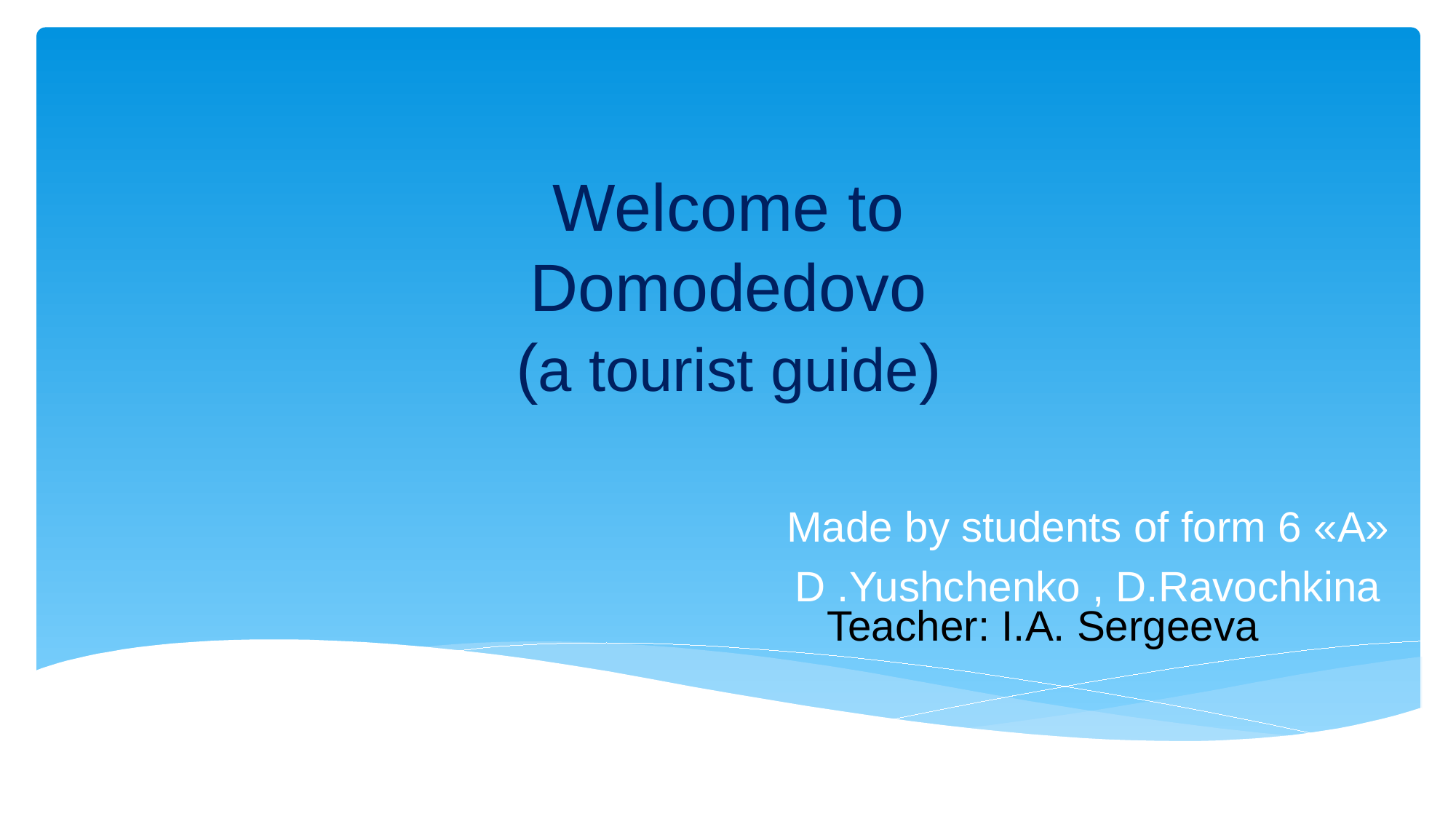

# Welcome to Domodedovo (a tourist guide)
Made by students of form 6 «A»
D .Yushchenko , D.Ravochkina

 Teacher: I.A. Sergeeva